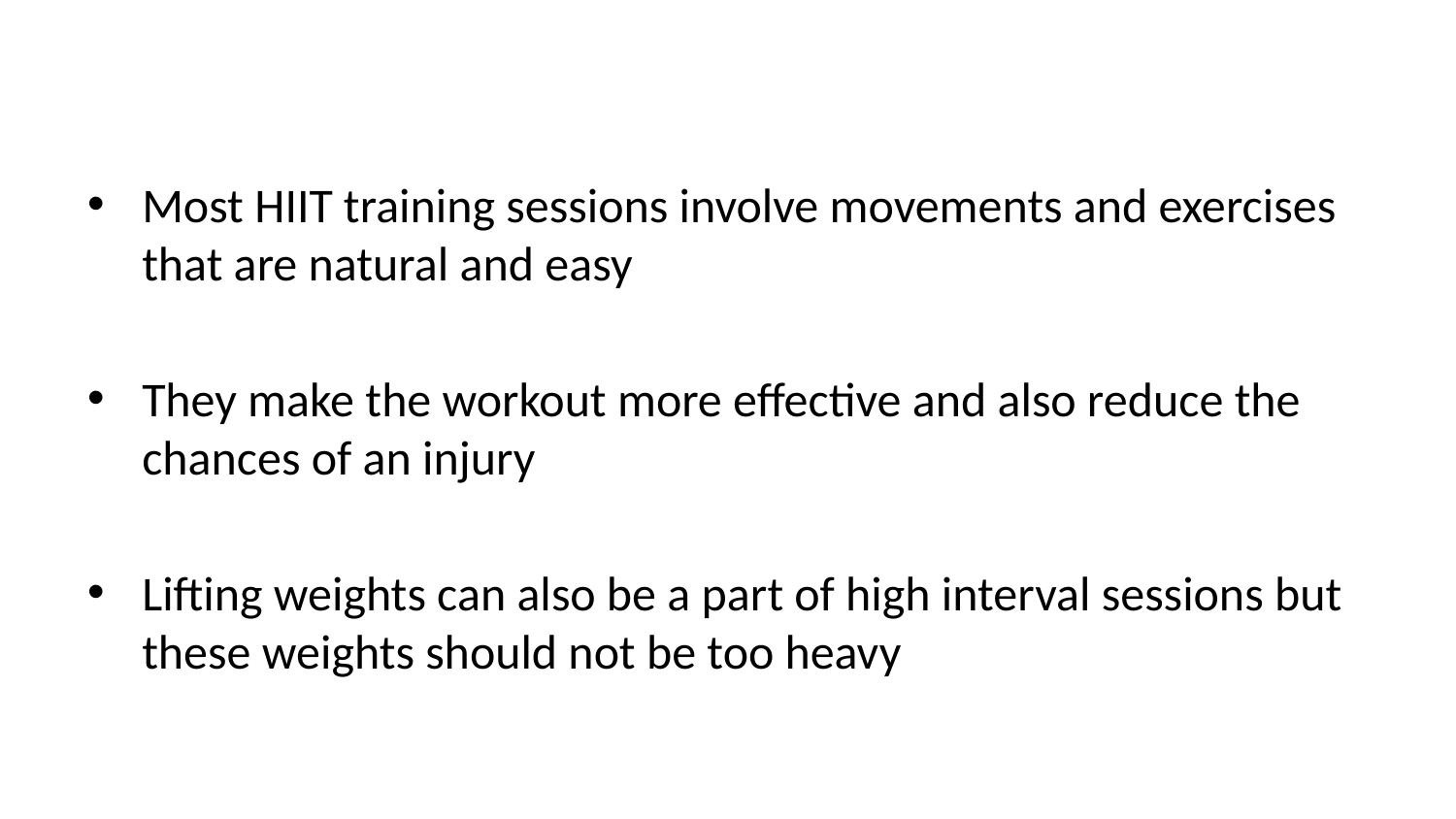

Most HIIT training sessions involve movements and exercises that are natural and easy

They make the workout more effective and also reduce the chances of an injury

Lifting weights can also be a part of high interval sessions but these weights should not be too heavy